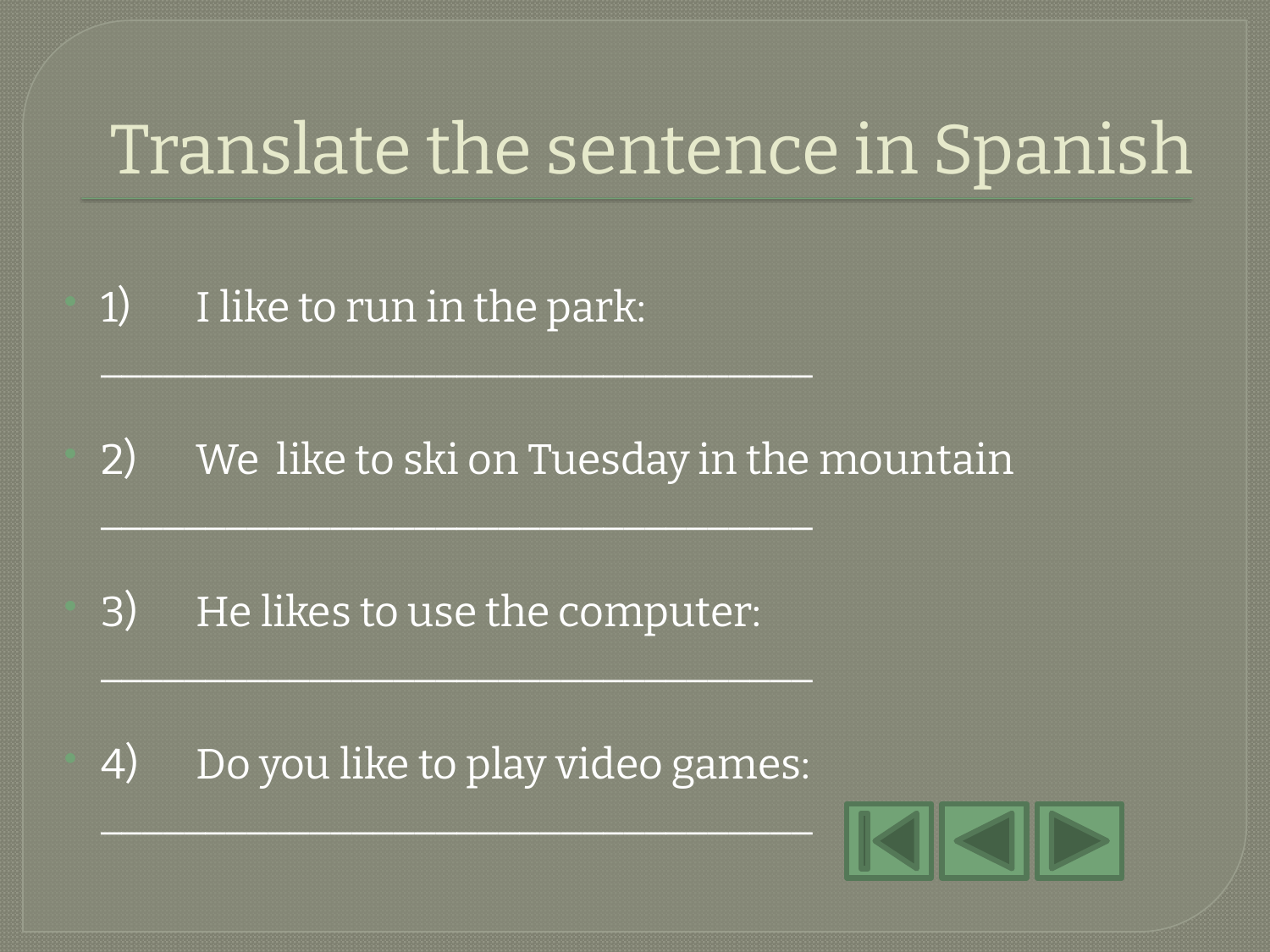

# Translate the sentence in Spanish

1)	I like to run in the park: __________________________________

2)	We  like to ski on Tuesday in the mountain __________________________________

3)	He likes to use the computer: __________________________________

4)	Do you like to play video games: __________________________________